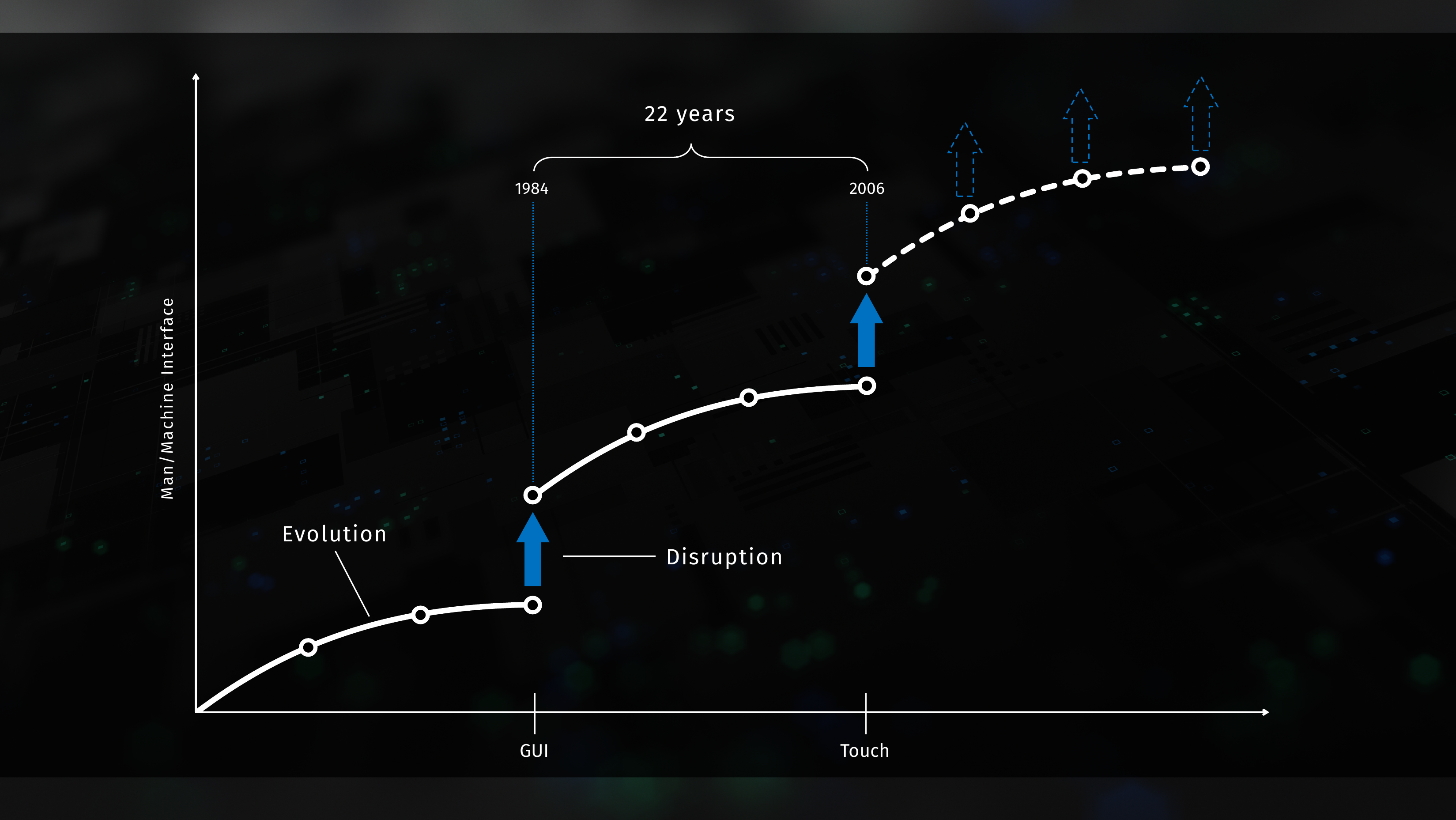

22 years
1984
2006

Man/Machine Interface
Evolution

Disruption
GUI
Touch